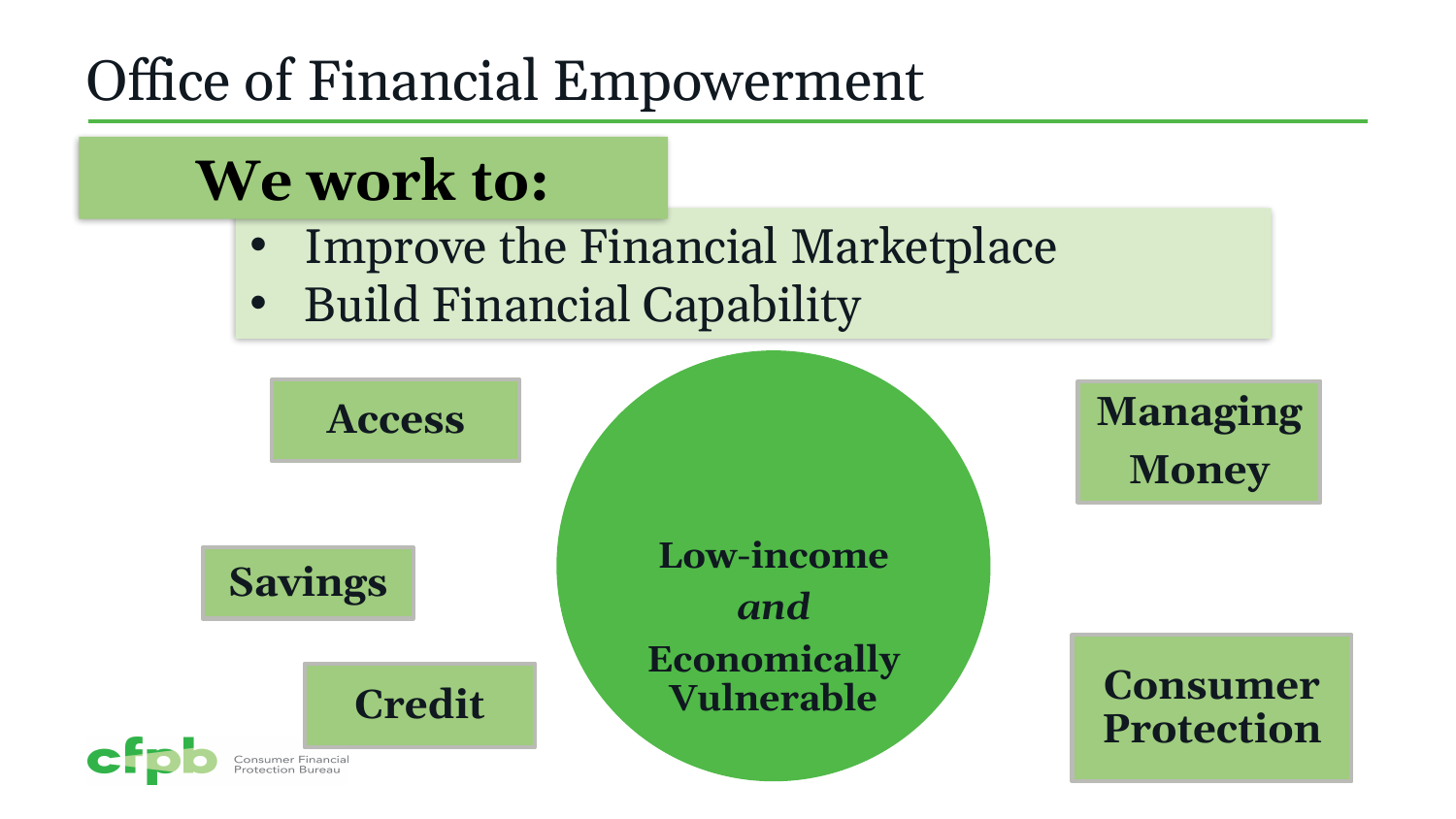

Office of Financial Empowerment
We work to:
Consumer Protection
Access
Managing
Money
Credit
Savings
Improve the Financial Marketplace
Build Financial Capability

Low-income
and
Economically Vulnerable